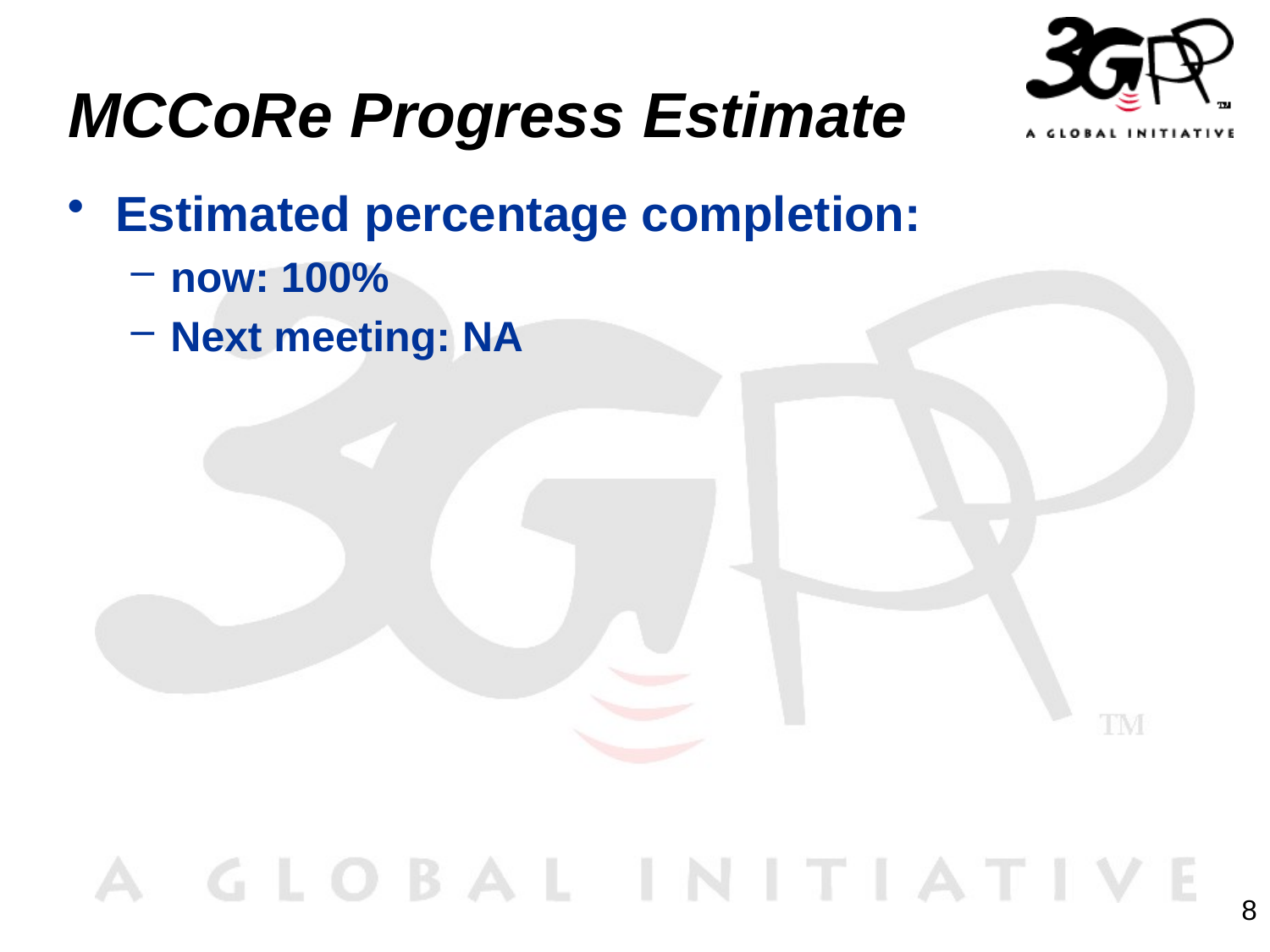

# MCCoRe Progress Estimate
Estimated percentage completion:
now: 100%
Next meeting: NA
8